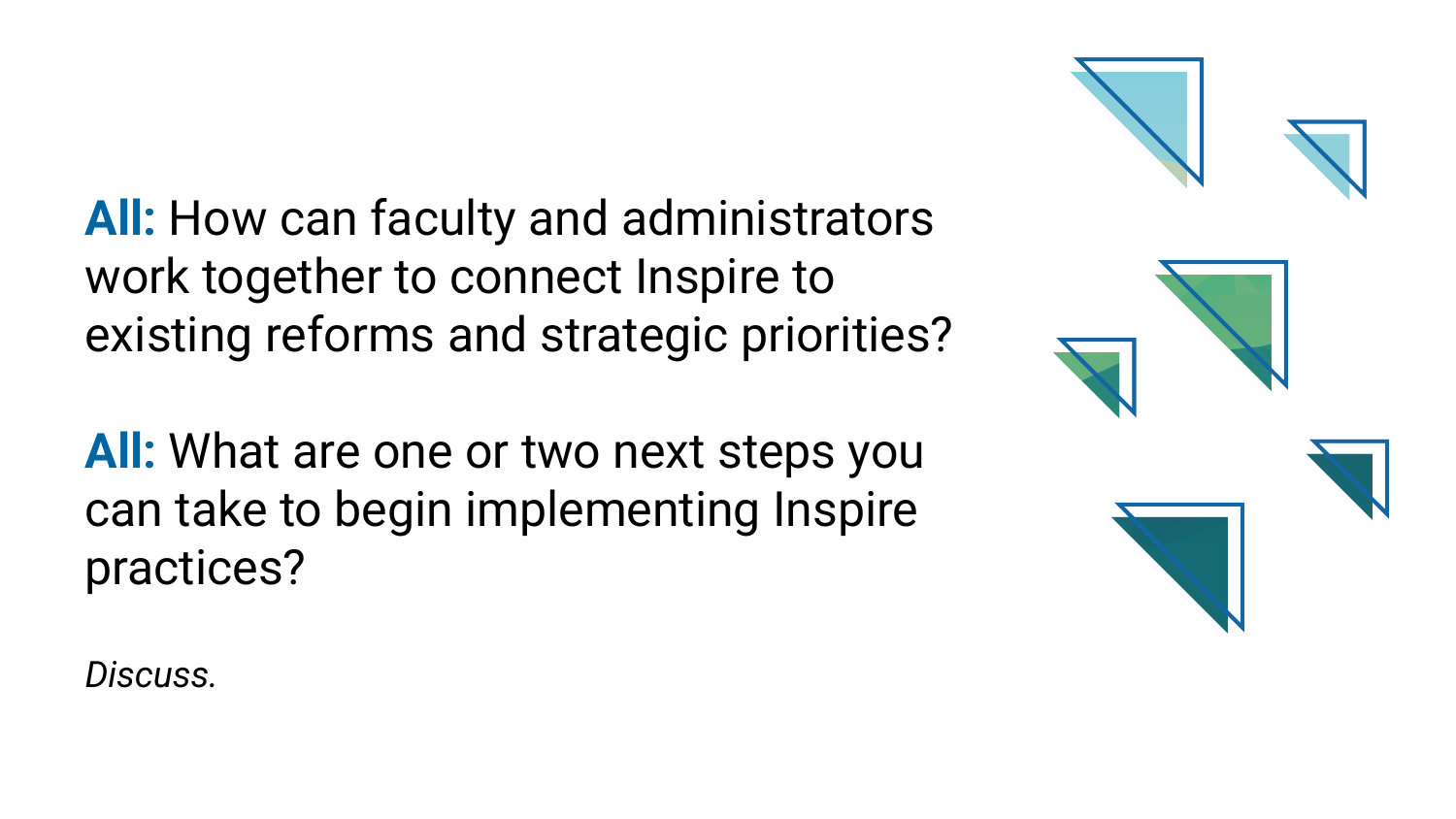

# All: How can faculty and administrators work together to connect Inspire to existing reforms and strategic priorities?

All: What are one or two next steps you can take to begin implementing Inspire practices?
Discuss.